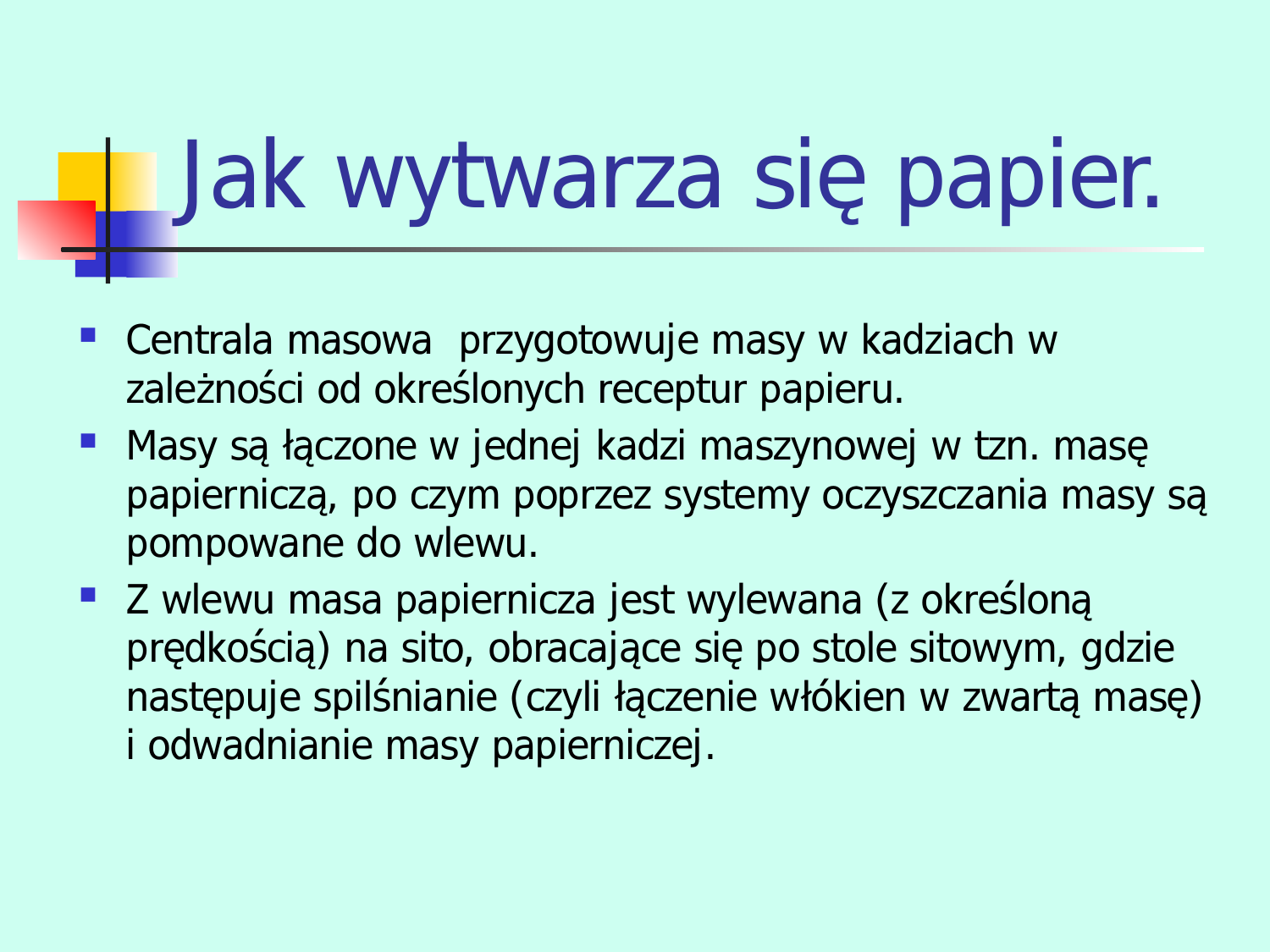

# Jak wytwarza się papier.
Centrala masowa  przygotowuje masy w kadziach w zależności od określonych receptur papieru.
Masy są łączone w jednej kadzi maszynowej w tzn. masę papierniczą, po czym poprzez systemy oczyszczania masy są pompowane do wlewu.
Z wlewu masa papiernicza jest wylewana (z określoną prędkością) na sito, obracające się po stole sitowym, gdzie następuje spilśnianie (czyli łączenie włókien w zwartą masę) i odwadnianie masy papierniczej.